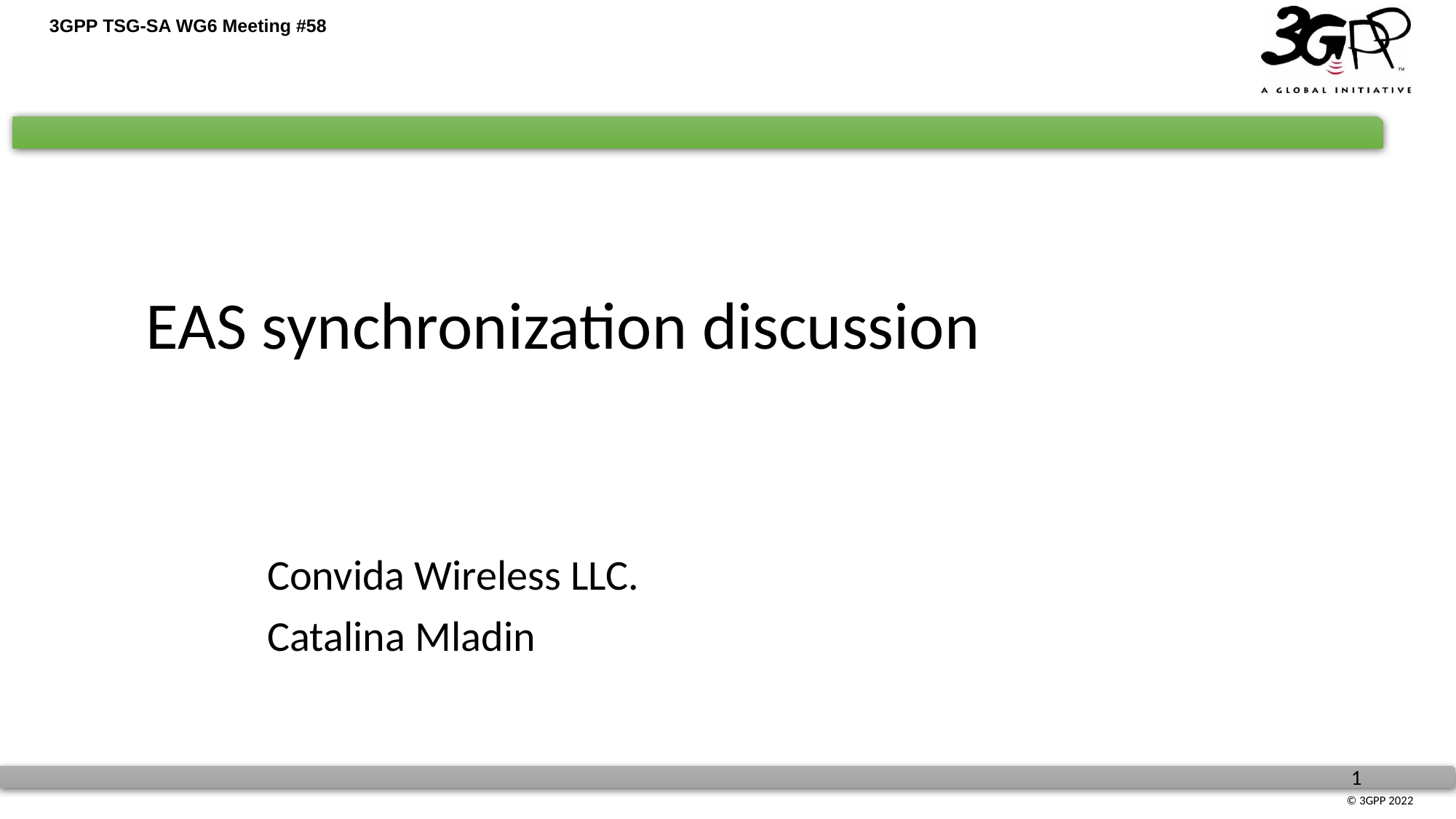

# EAS synchronization discussion
Convida Wireless LLC.
Catalina Mladin